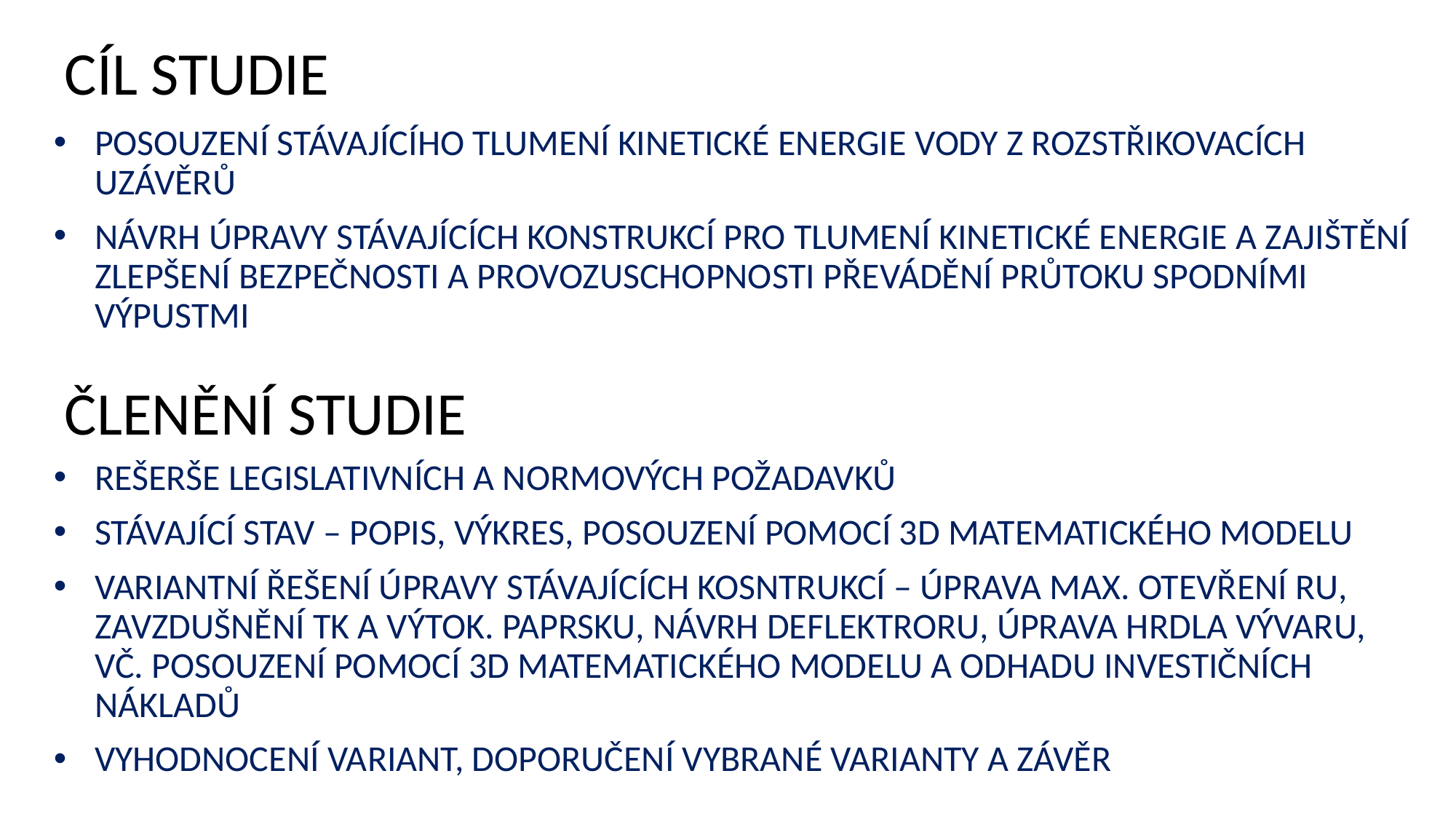

# CÍL STUDIE
POSOUZENÍ STÁVAJÍCÍHO TLUMENÍ KINETICKÉ ENERGIE VODY Z ROZSTŘIKOVACÍCH UZÁVĚRŮ
NÁVRH ÚPRAVY STÁVAJÍCÍCH KONSTRUKCÍ PRO TLUMENÍ KINETICKÉ ENERGIE A ZAJIŠTĚNÍ ZLEPŠENÍ BEZPEČNOSTI A PROVOZUSCHOPNOSTI PŘEVÁDĚNÍ PRŮTOKU SPODNÍMI VÝPUSTMI

ČLENĚNÍ STUDIE
REŠERŠE LEGISLATIVNÍCH A NORMOVÝCH POŽADAVKŮ
STÁVAJÍCÍ STAV – POPIS, VÝKRES, POSOUZENÍ POMOCÍ 3D MATEMATICKÉHO MODELU
VARIANTNÍ ŘEŠENÍ ÚPRAVY STÁVAJÍCÍCH KOSNTRUKCÍ – ÚPRAVA MAX. OTEVŘENÍ RU, ZAVZDUŠNĚNÍ TK A VÝTOK. PAPRSKU, NÁVRH DEFLEKTRORU, ÚPRAVA HRDLA VÝVARU, VČ. POSOUZENÍ POMOCÍ 3D MATEMATICKÉHO MODELU A ODHADU INVESTIČNÍCH NÁKLADŮ
VYHODNOCENÍ VARIANT, DOPORUČENÍ VYBRANÉ VARIANTY A ZÁVĚR